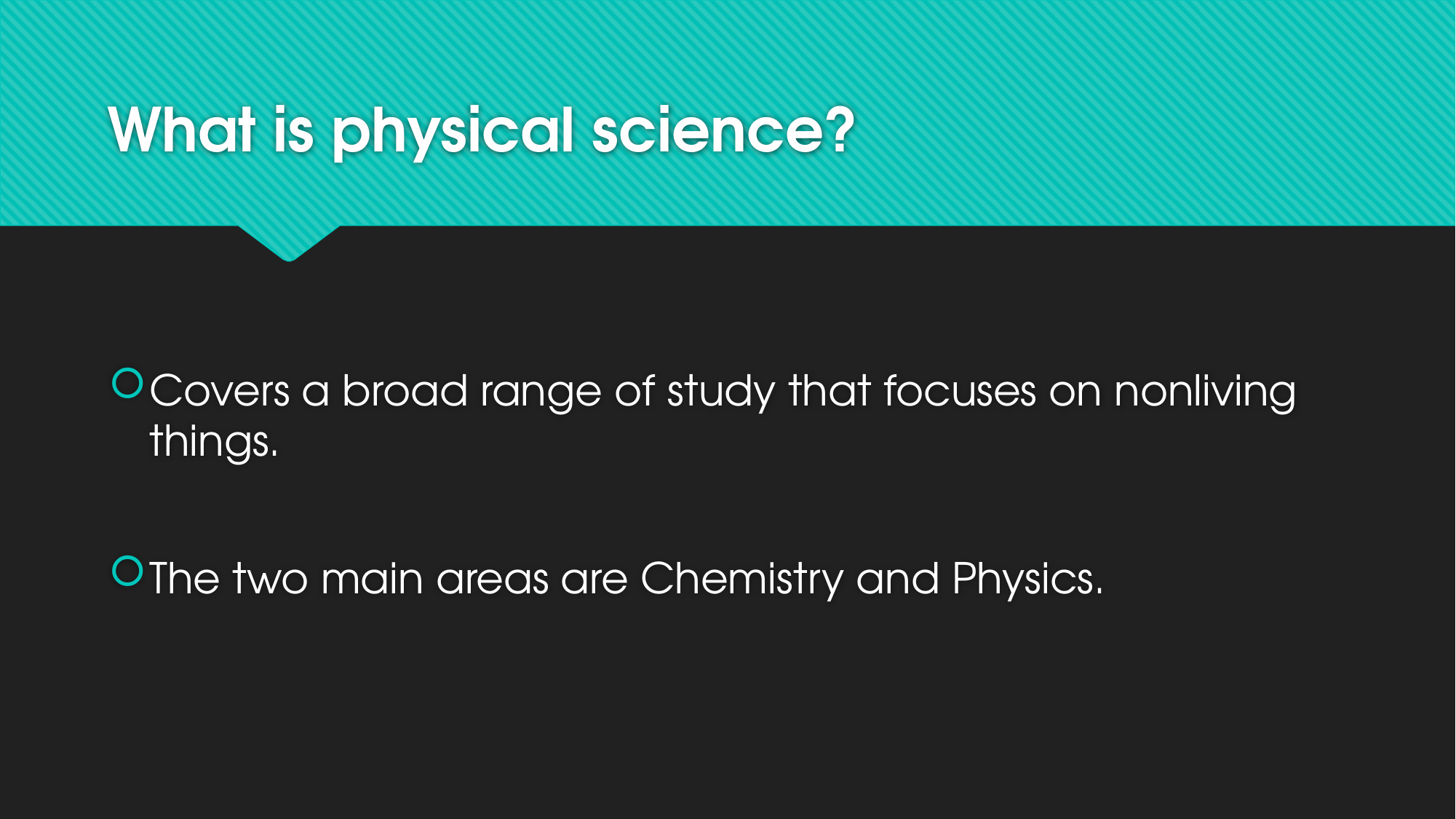

# What is physical science?
Covers a broad range of study that focuses on nonliving things.

The two main areas are Chemistry and Physics.